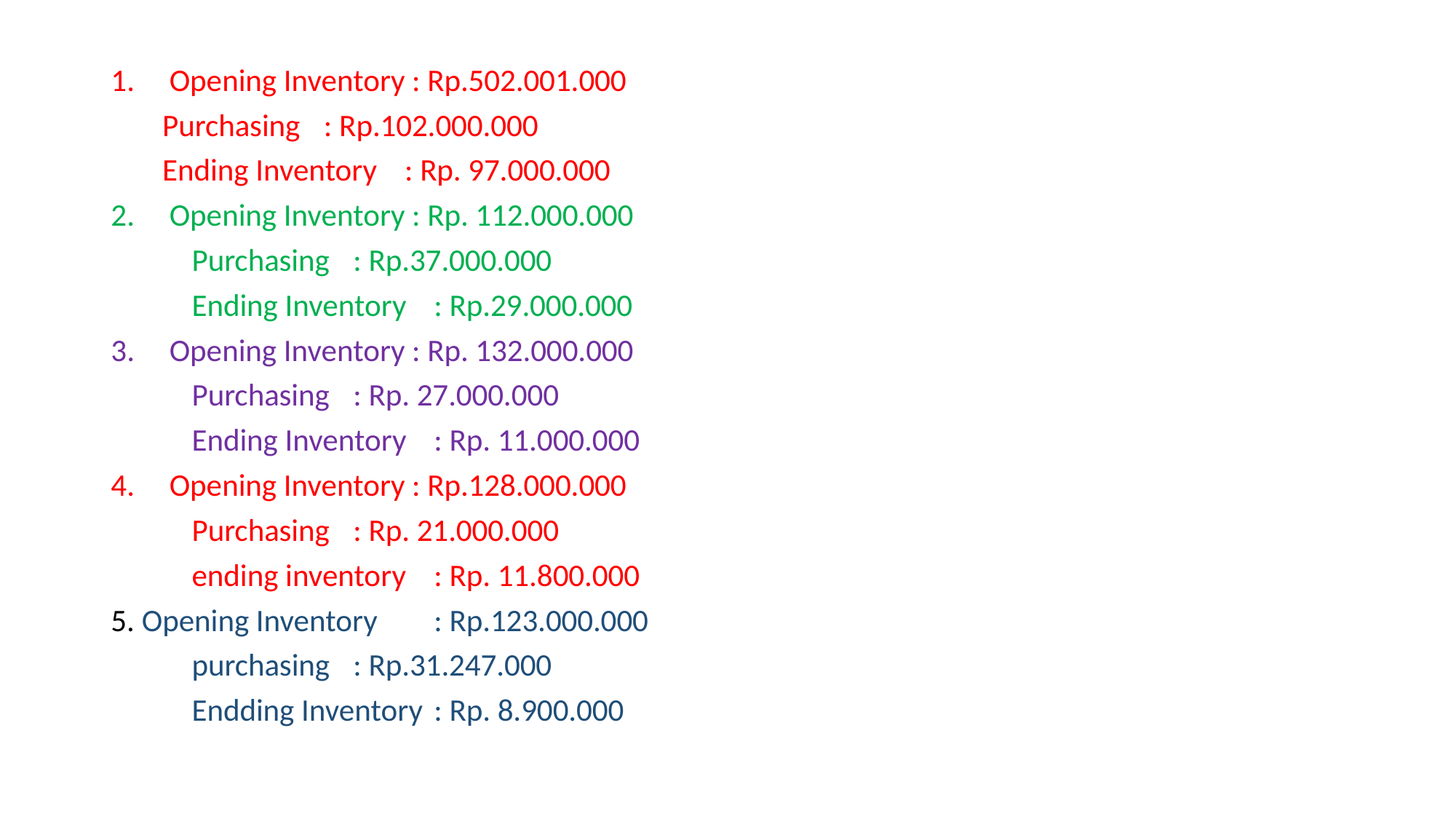

Opening Inventory	: Rp.502.001.000
	Purchasing 		: Rp.102.000.000
	Ending Inventory	: Rp. 97.000.000
Opening Inventory	: Rp. 112.000.000
	Purchasing 		: Rp.37.000.000
	Ending Inventory	: Rp.29.000.000
Opening Inventory	: Rp. 132.000.000
	Purchasing		: Rp. 27.000.000
	Ending Inventory	: Rp. 11.000.000
Opening Inventory	: Rp.128.000.000
	Purchasing		: Rp. 21.000.000
	ending inventory	: Rp. 11.800.000
5. Opening Inventory	: Rp.123.000.000
	purchasing 		: Rp.31.247.000
	Endding Inventory	: Rp. 8.900.000